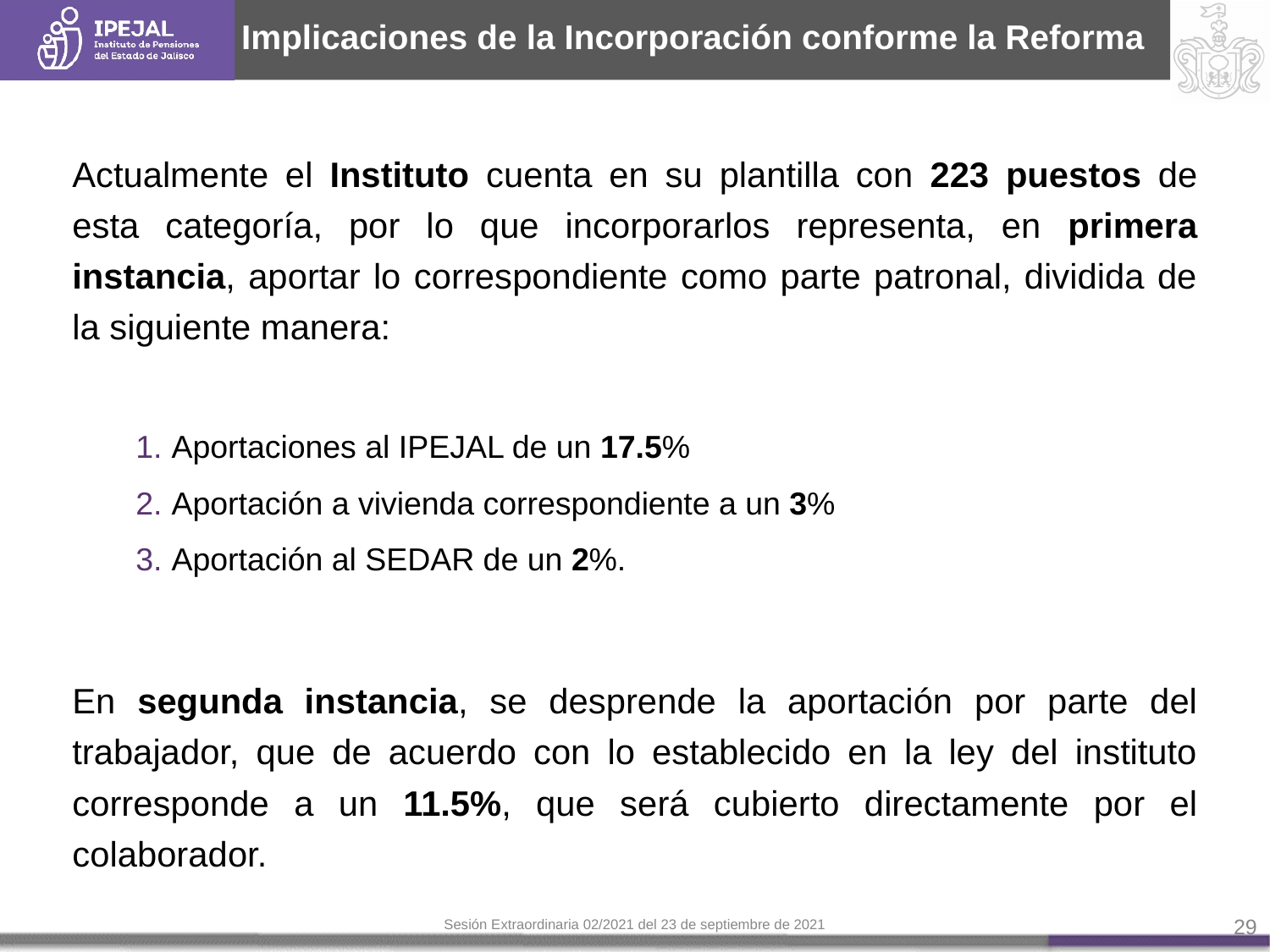

# Implicaciones de la Incorporación conforme la Reforma
Actualmente el Instituto cuenta en su plantilla con 223 puestos de esta categoría, por lo que incorporarlos representa, en primera instancia, aportar lo correspondiente como parte patronal, dividida de la siguiente manera:

Aportaciones al IPEJAL de un 17.5%
Aportación a vivienda correspondiente a un 3%
Aportación al SEDAR de un 2%.

En segunda instancia, se desprende la aportación por parte del trabajador, que de acuerdo con lo establecido en la ley del instituto corresponde a un 11.5%, que será cubierto directamente por el colaborador.
Sesión Extraordinaria 02/2021 del 23 de septiembre de 2021
29